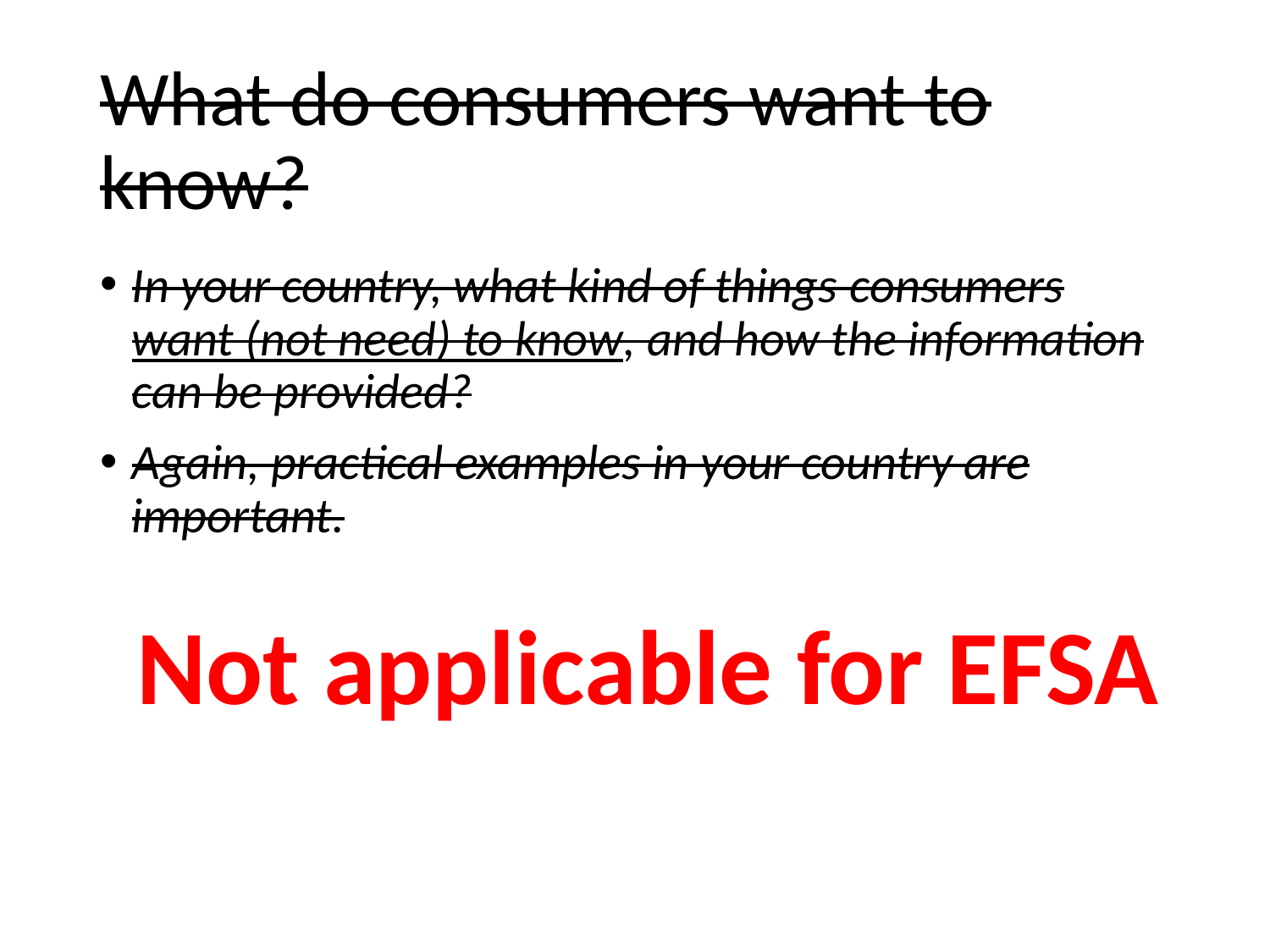

# What do consumers want to know?
In your country, what kind of things consumers want (not need) to know, and how the information can be provided?
Again, practical examples in your country are important.
Not applicable for EFSA